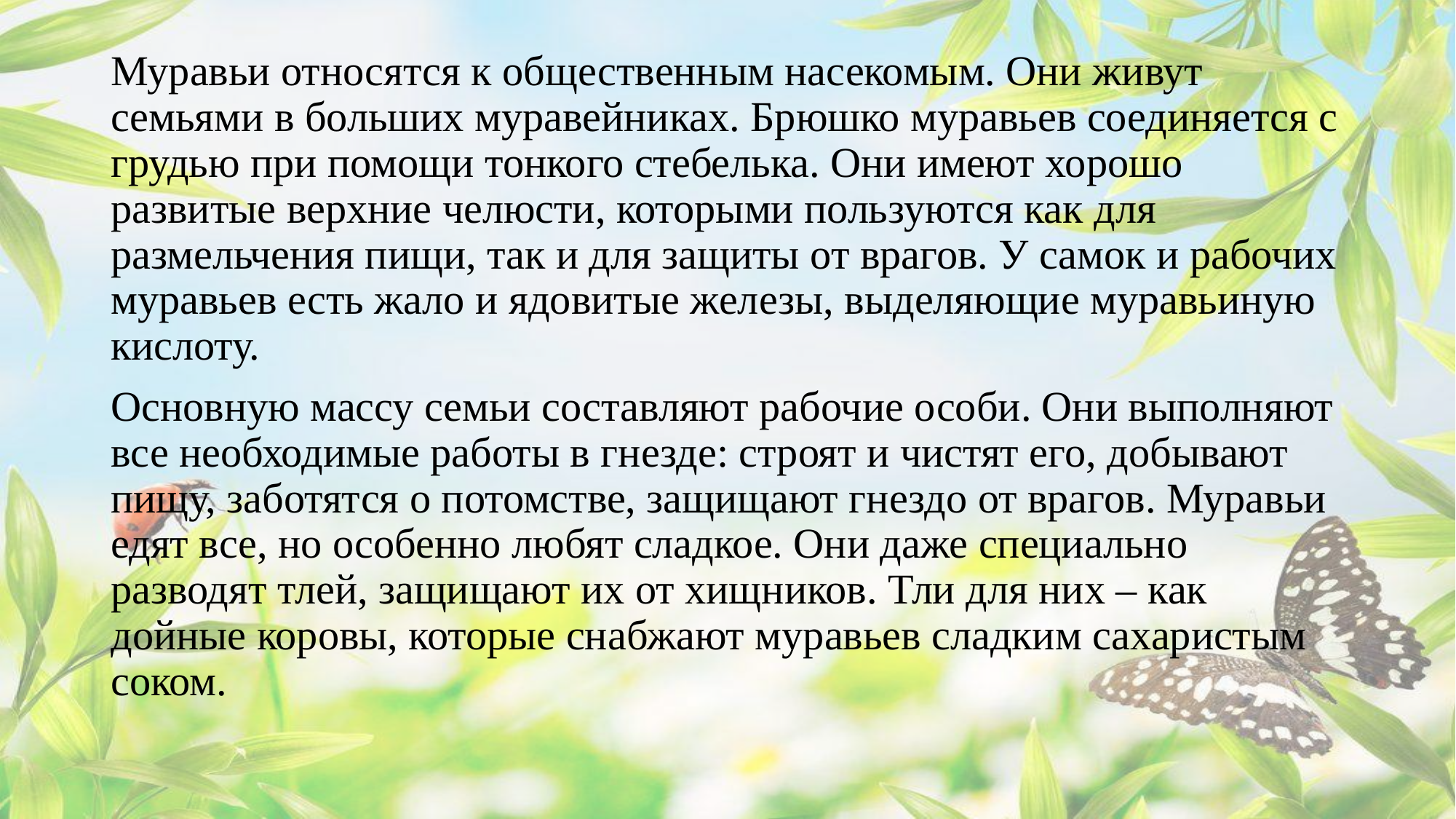

Муравьи относятся к общественным насекомым. Они живут семьями в больших муравейниках. Брюшко муравьев соединяется с грудью при помощи тонкого стебелька. Они имеют хорошо развитые верхние челюсти, которыми пользуются как для размельчения пищи, так и для защиты от врагов. У самок и рабочих муравьев есть жало и ядовитые железы, выделяющие муравьиную кислоту.
Основную массу семьи составляют рабочие особи. Они выполняют все необходимые работы в гнезде: строят и чистят его, добывают пищу, заботятся о потомстве, защищают гнездо от врагов. Муравьи едят все, но особенно любят сладкое. Они даже специально разводят тлей, защищают их от хищников. Тли для них – как дойные коровы, которые снабжают муравьев сладким сахаристым соком.